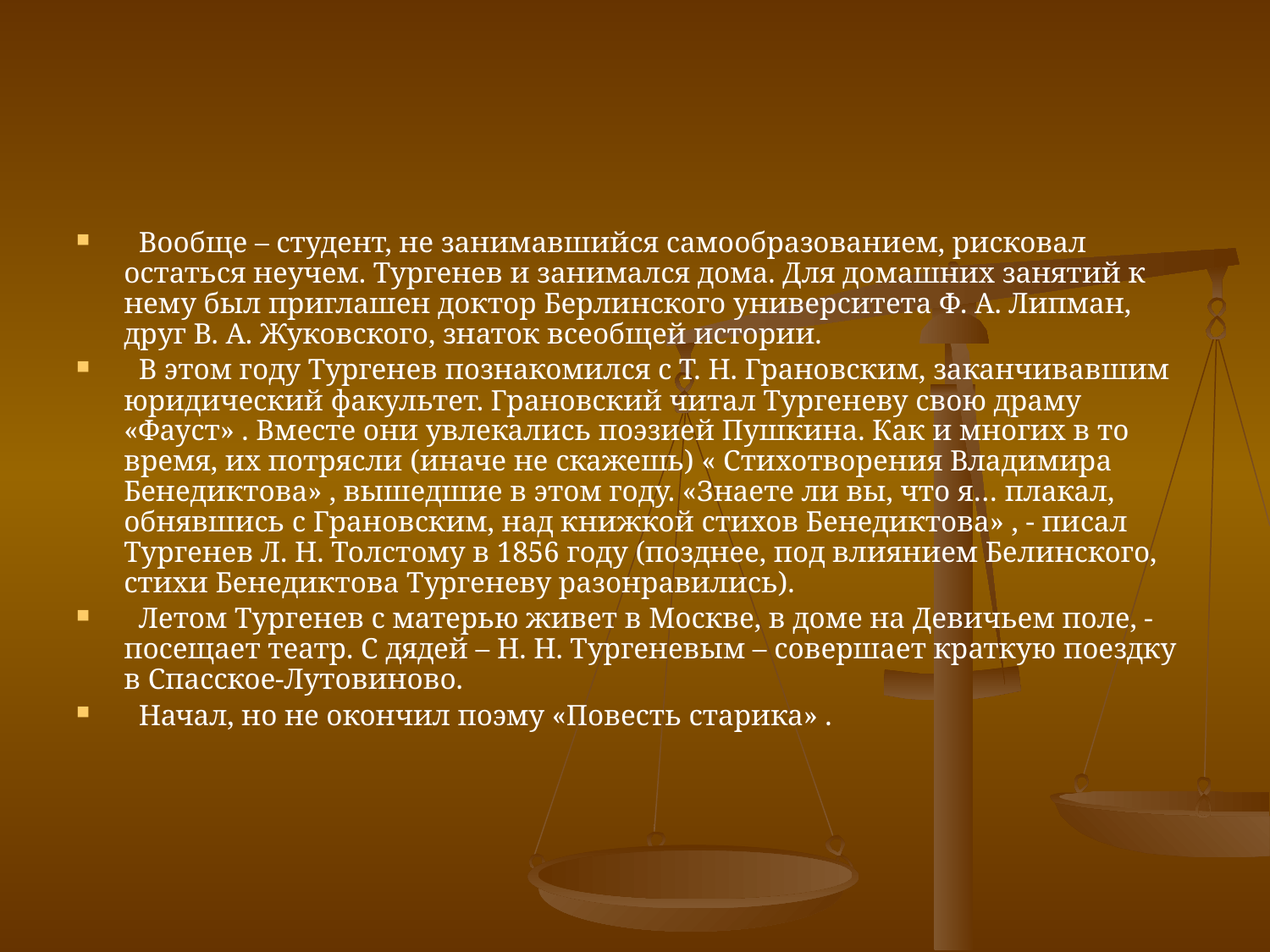

#
  Вообще – студент, не занимавшийся самообразованием, рисковал остаться неучем. Тургенев и занимался дома. Для домашних занятий к нему был приглашен доктор Берлинского университета Ф. А. Липман, друг В. А. Жуковского, знаток всеобщей истории.
  В этом году Тургенев познакомился с Т. Н. Грановским, заканчивавшим юридический факультет. Грановский читал Тургеневу свою драму «Фауст» . Вместе они увлекались поэзией Пушкина. Как и многих в то время, их потрясли (иначе не скажешь) « Стихотворения Владимира Бенедиктова» , вышедшие в этом году. «Знаете ли вы, что я… плакал, обнявшись с Грановским, над книжкой стихов Бенедиктова» , - писал Тургенев Л. Н. Толстому в 1856 году (позднее, под влиянием Белинского, стихи Бенедиктова Тургеневу разонравились).
  Летом Тургенев с матерью живет в Москве, в доме на Девичьем поле, - посещает театр. С дядей – Н. Н. Тургеневым – совершает краткую поездку в Спасское-Лутовиново.
  Начал, но не окончил поэму «Повесть старика» .